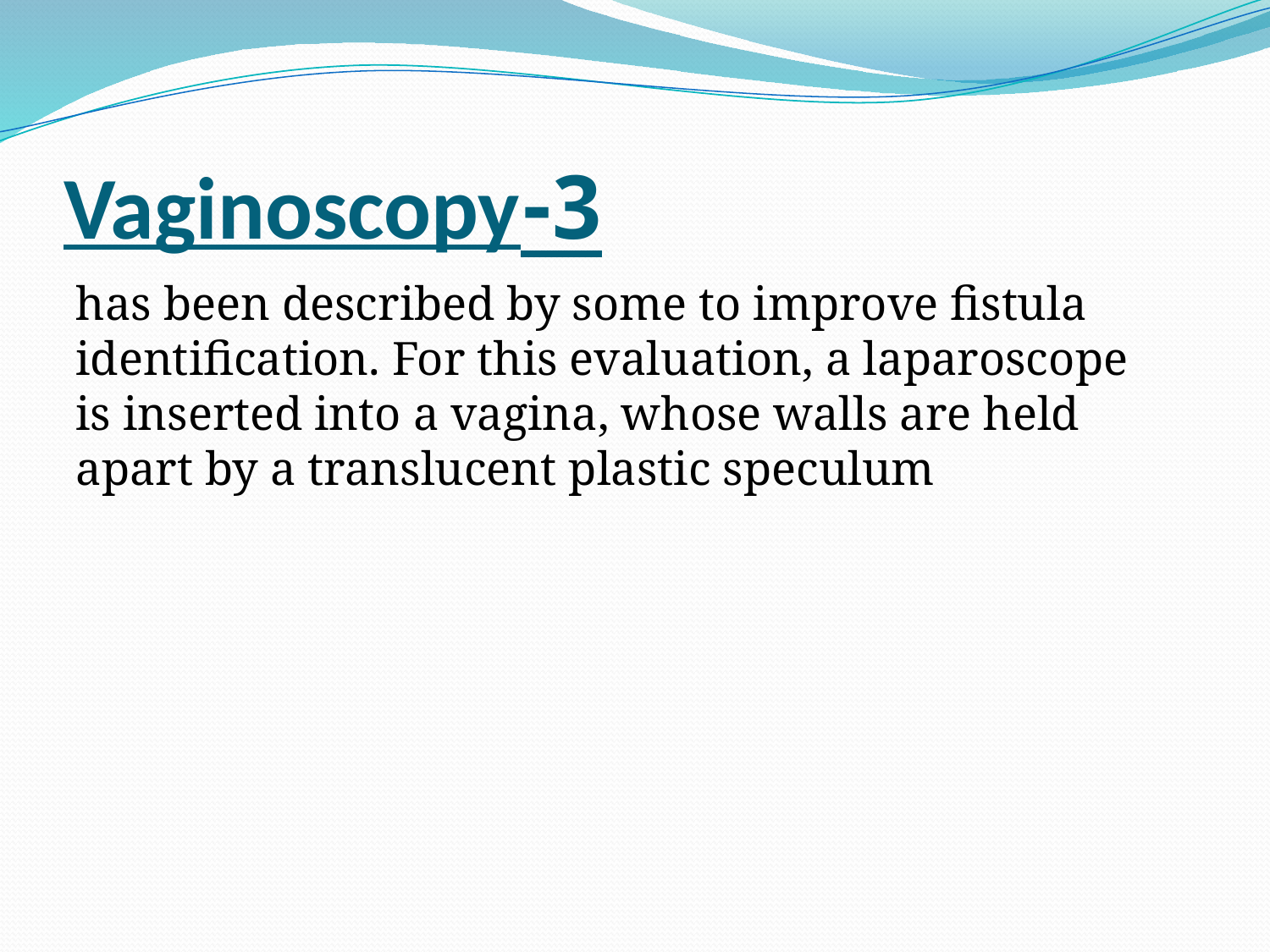

# 3-Vaginoscopy
has been described by some to improve fistula identification. For this evaluation, a laparoscope is inserted into a vagina, whose walls are held apart by a translucent plastic speculum